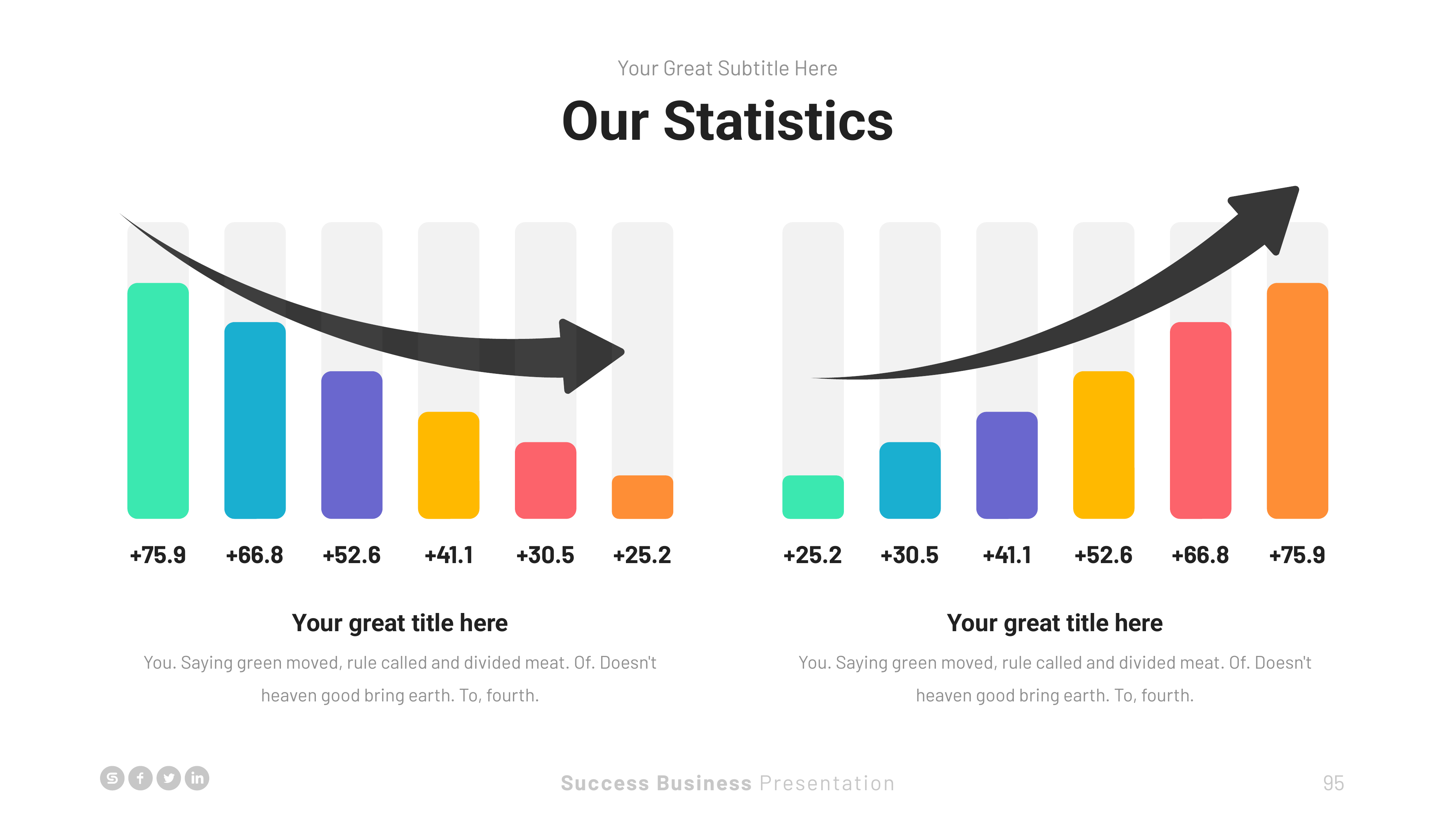

Your Great Subtitle Here
Our Statistics

+75.9
+66.8
+52.6
+41.1
+30.5
+25.2
+25.2
+30.5
+41.1
+52.6
+66.8
+75.9
Your great title here
You. Saying green moved, rule called and divided meat. Of. Doesn't heaven good bring earth. To, fourth.
Your great title here
You. Saying green moved, rule called and divided meat. Of. Doesn't heaven good bring earth. To, fourth.